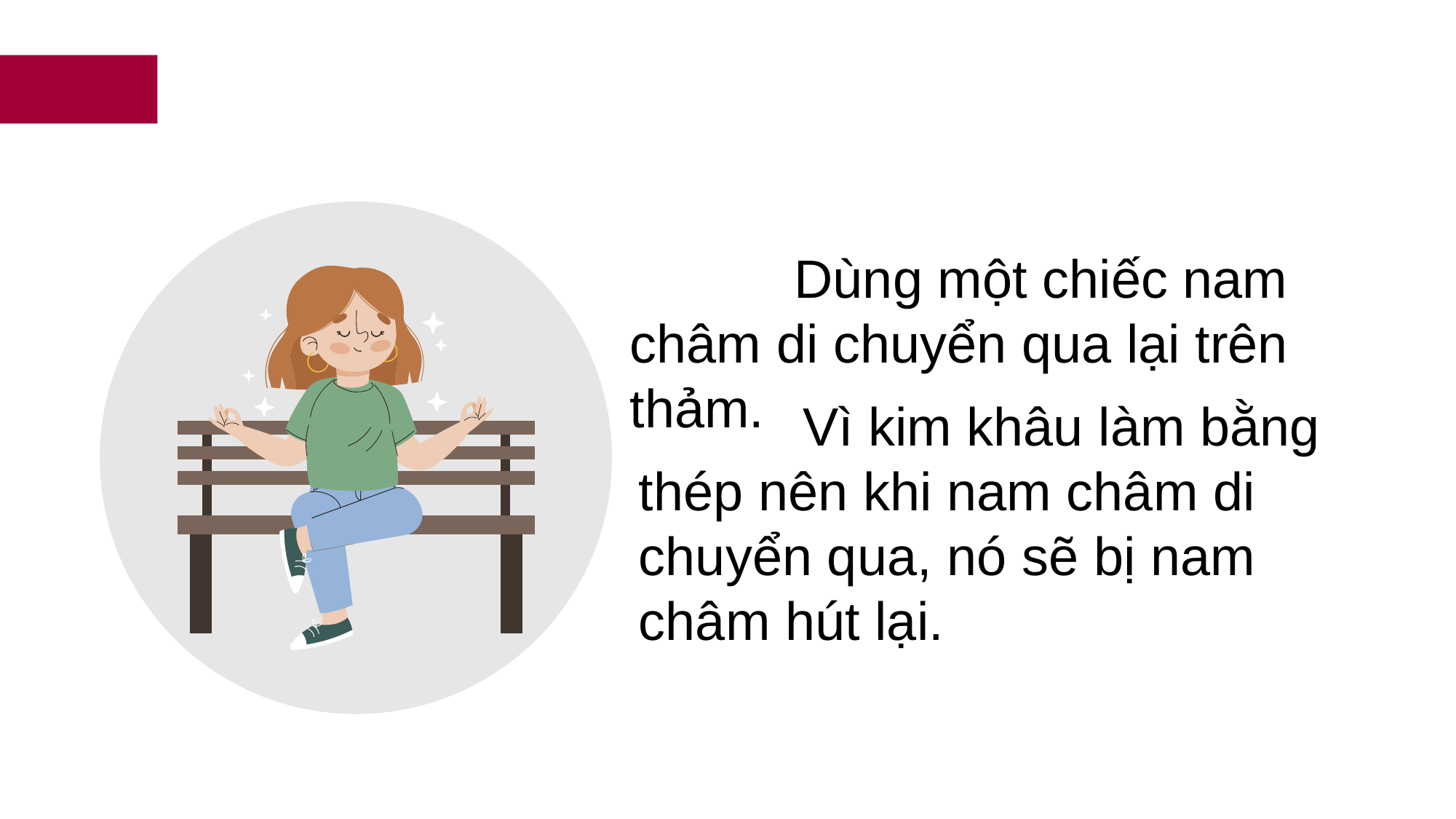

Dùng một chiếc nam châm di chuyển qua lại trên thảm.

           Vì kim khâu làm bằng thép nên khi nam châm di chuyển qua, nó sẽ bị nam châm hút lại.